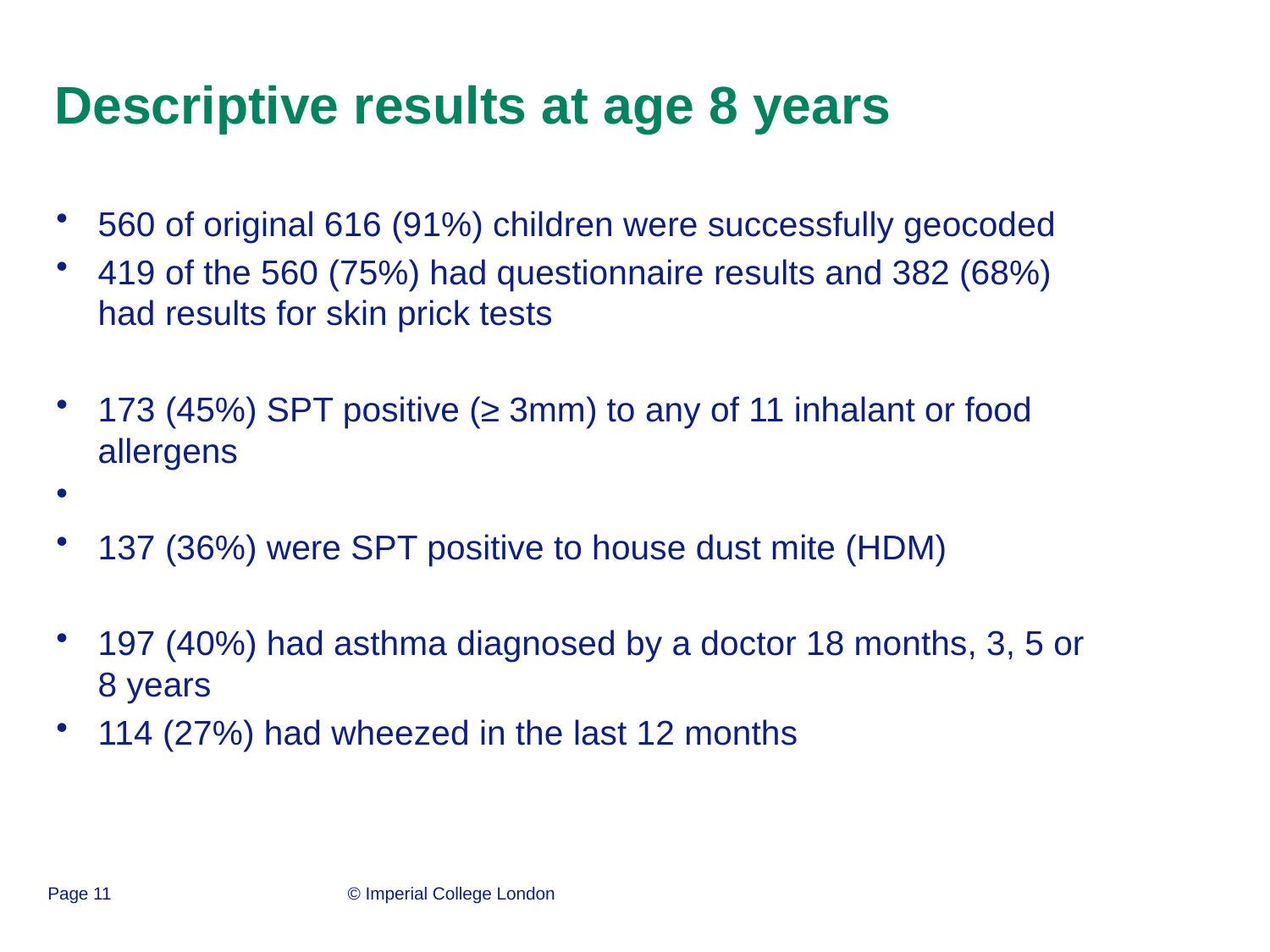

# Descriptive results at age 8 years
560 of original 616 (91%) children were successfully geocoded
419 of the 560 (75%) had questionnaire results and 382 (68%) had results for skin prick tests

173 (45%) SPT positive (≥ 3mm) to any of 11 inhalant or food allergens

137 (36%) were SPT positive to house dust mite (HDM)

197 (40%) had asthma diagnosed by a doctor 18 months, 3, 5 or 8 years
114 (27%) had wheezed in the last 12 months

Page 11
© Imperial College London